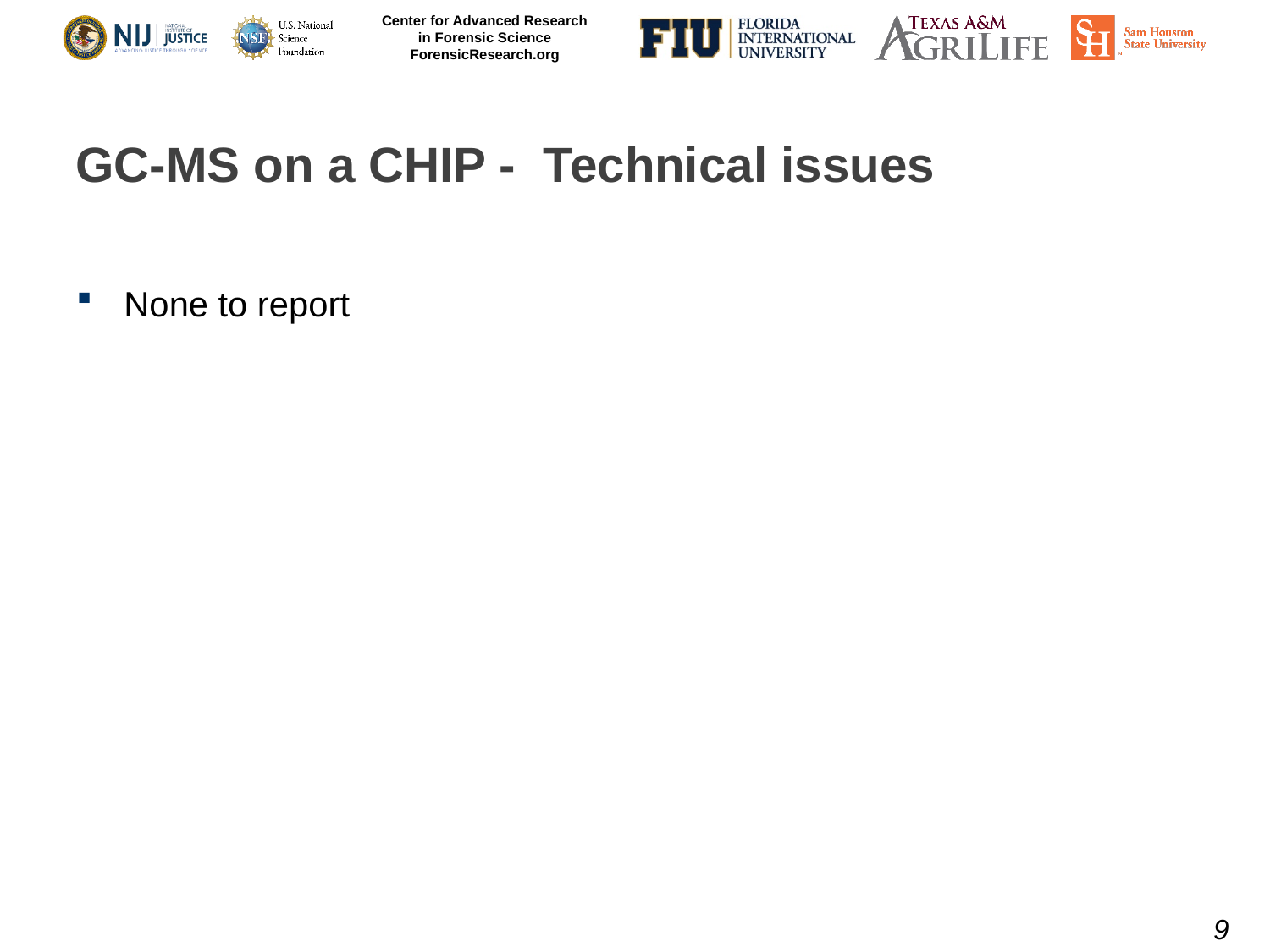

# GC-MS on a CHIP -  Technical issues
None to report